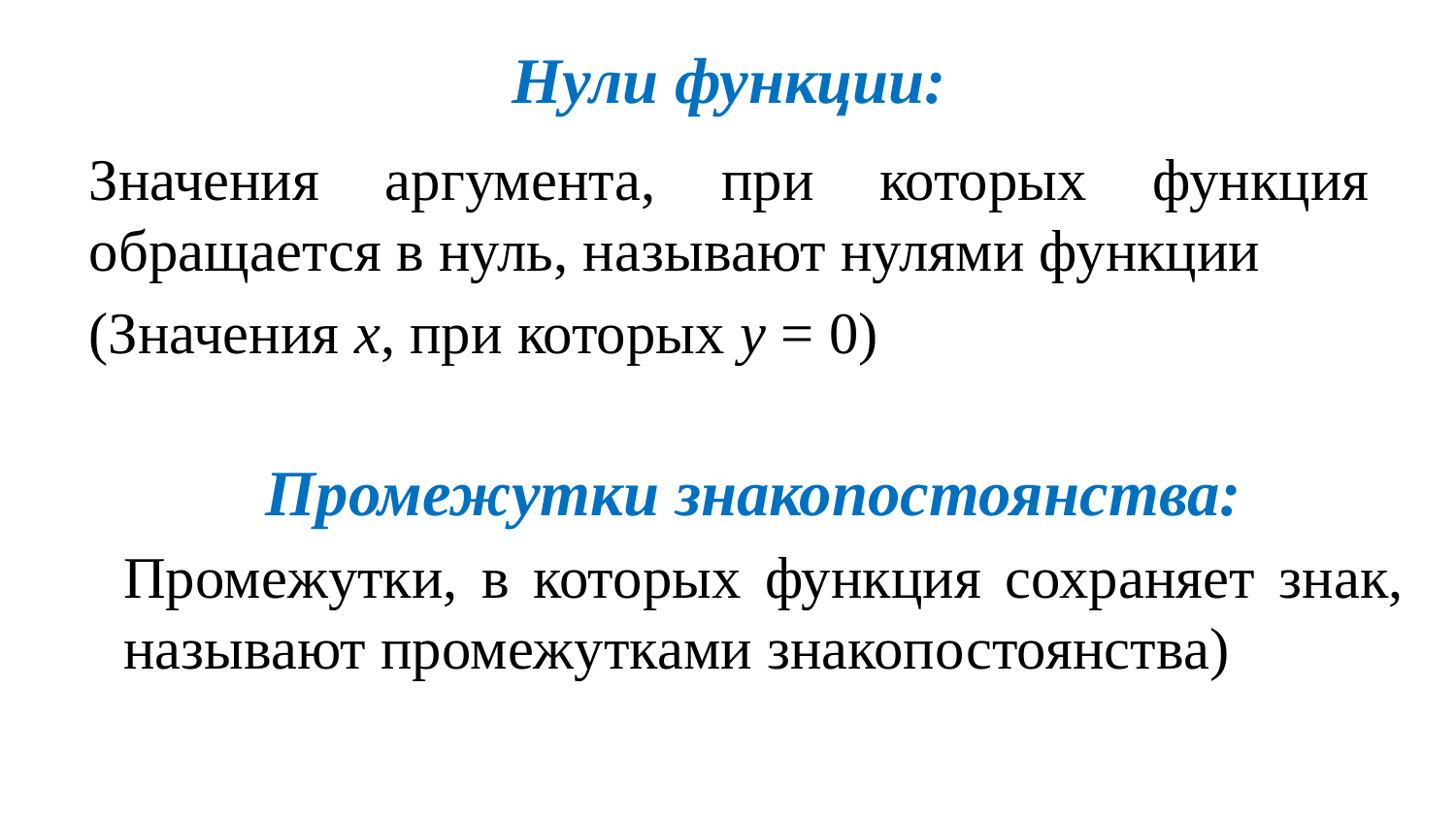

# Нули функции:
Значения аргумента, при которых функция обращается в нуль, называют нулями функции
(Значения х, при которых у = 0)
Промежутки знакопостоянства:
Промежутки, в которых функция сохраняет знак, называют промежутками знакопостоянства)